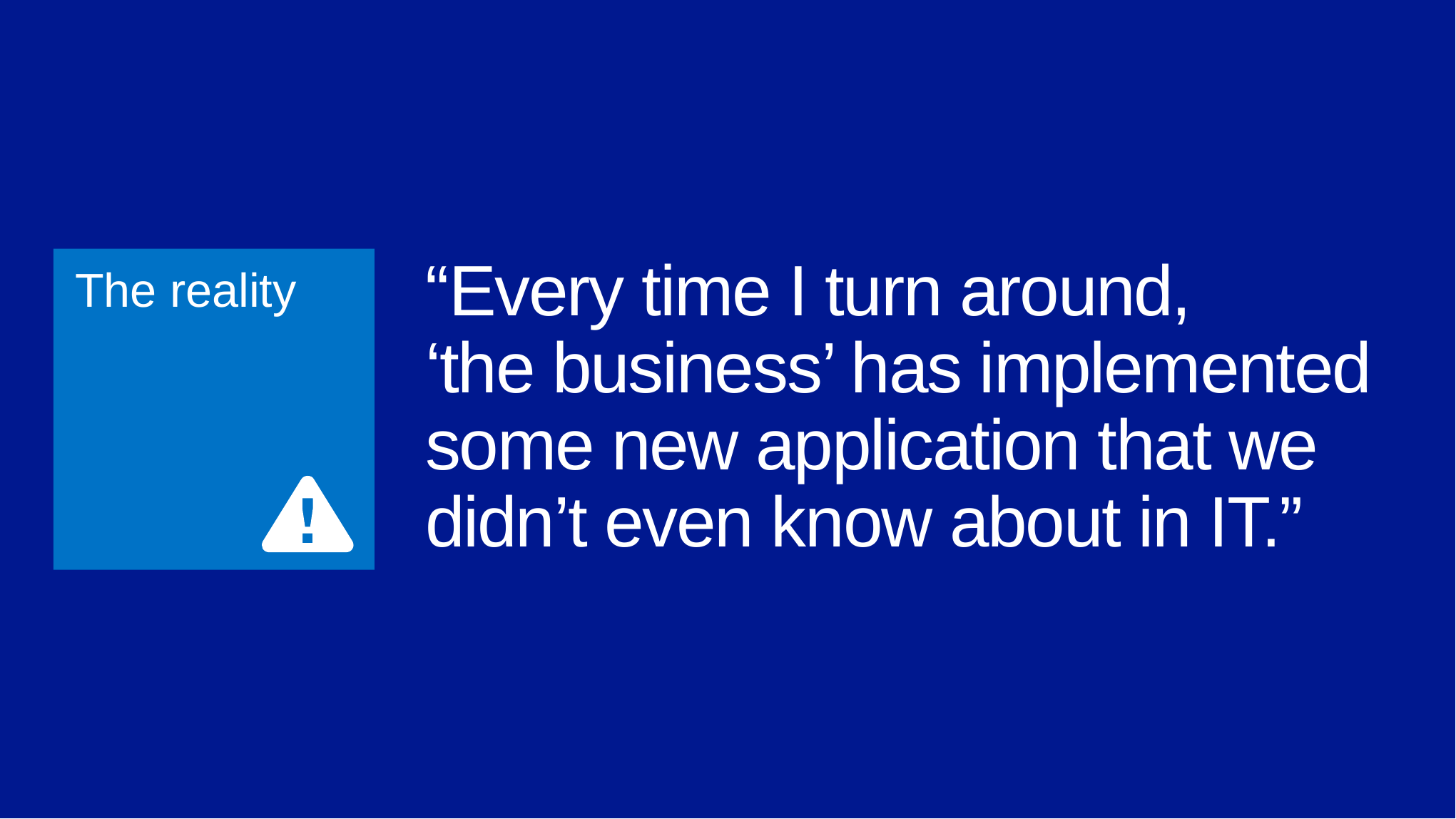

The reality
“Every time I turn around,
‘the business’ has implemented
some new application that we didn’t even know about in IT.”